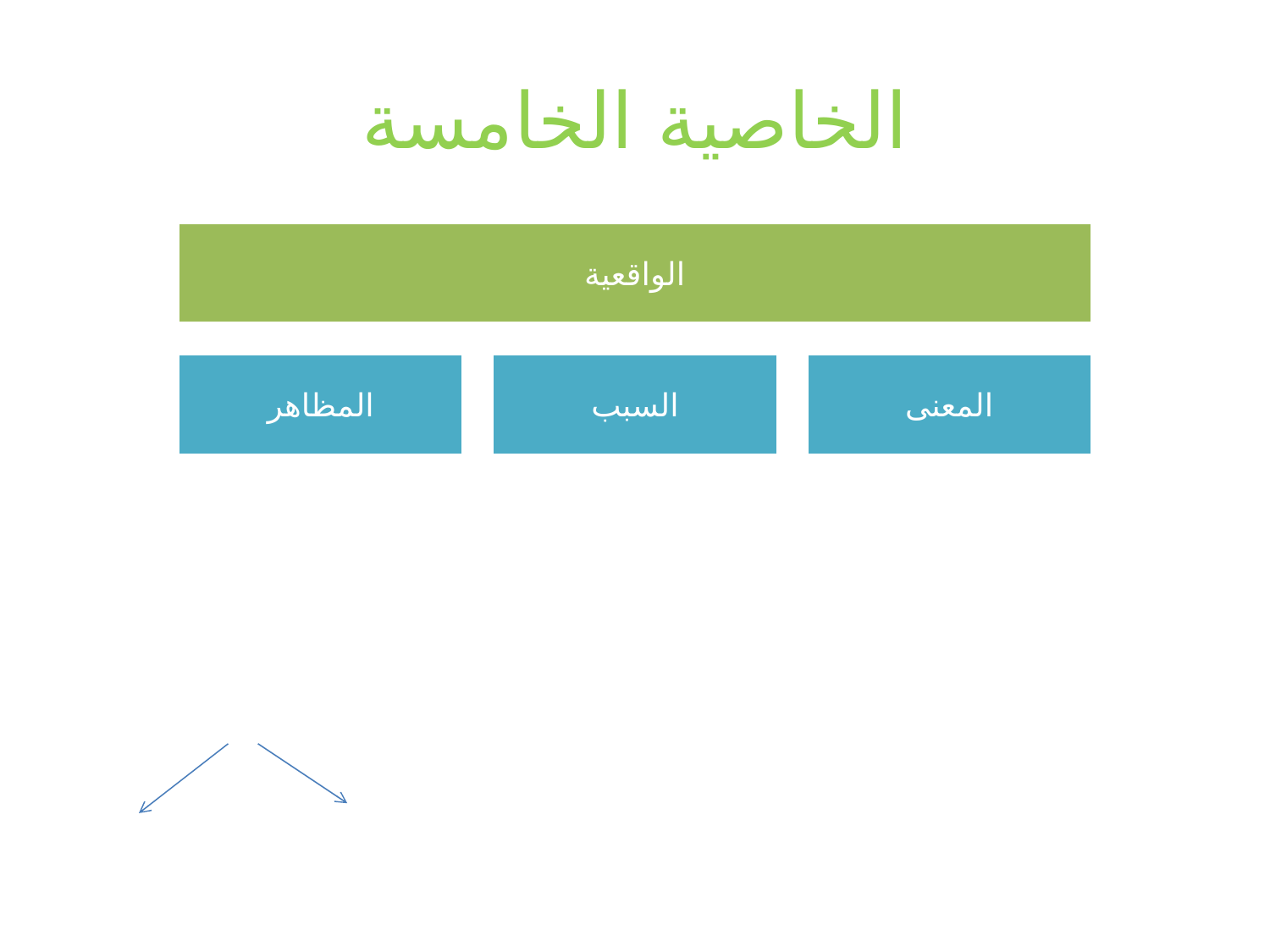

# الخاصية الخامسة
الواقعية
المظاهر
السبب
المعنى